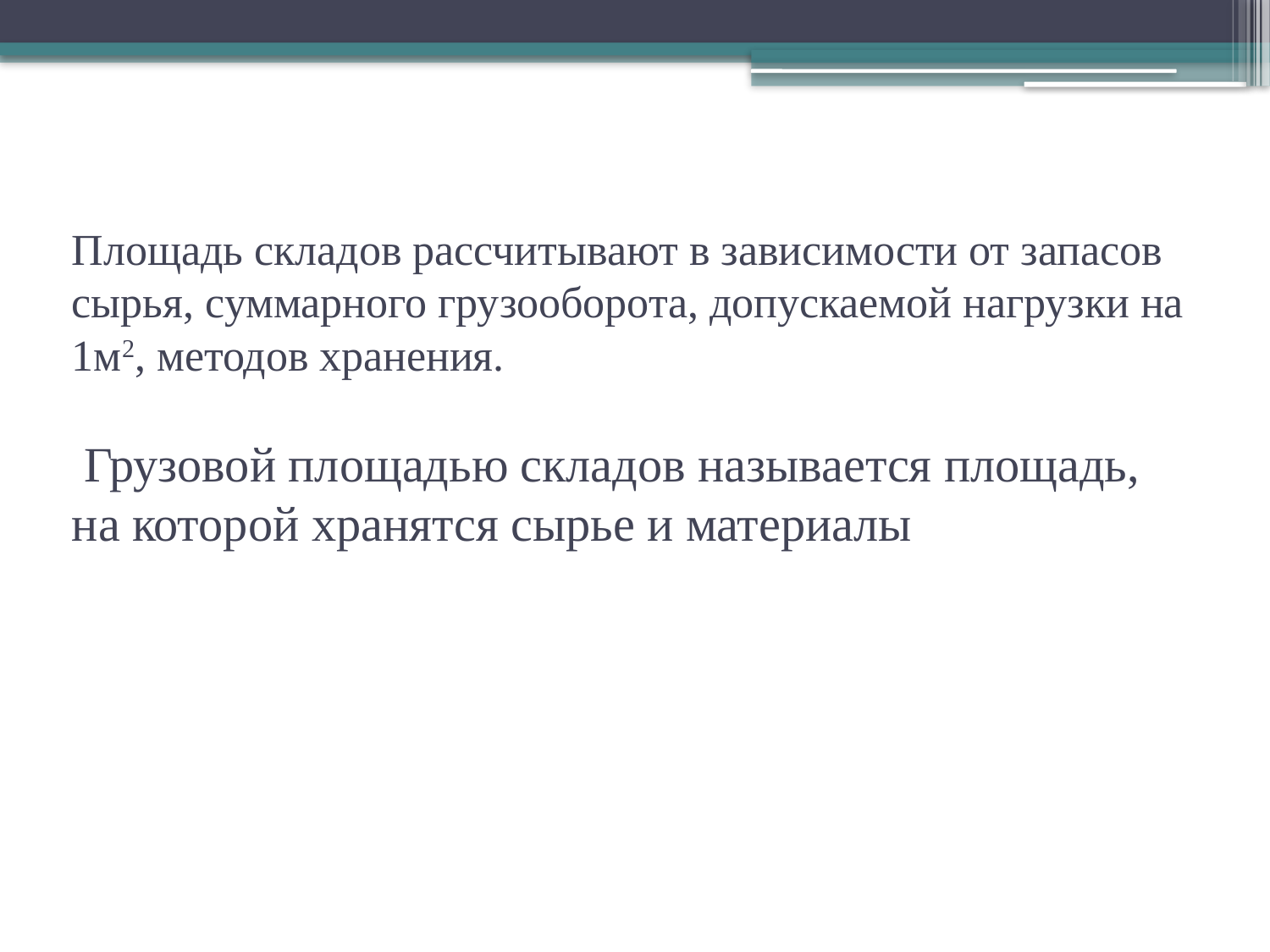

# Площадь складов рассчитывают в зависимости от запасов сырья, суммарного грузооборота, допускаемой нагрузки на 1м2, методов хранения. Грузовой площадью складов называется площадь, на которой хранятся сырье и материалы